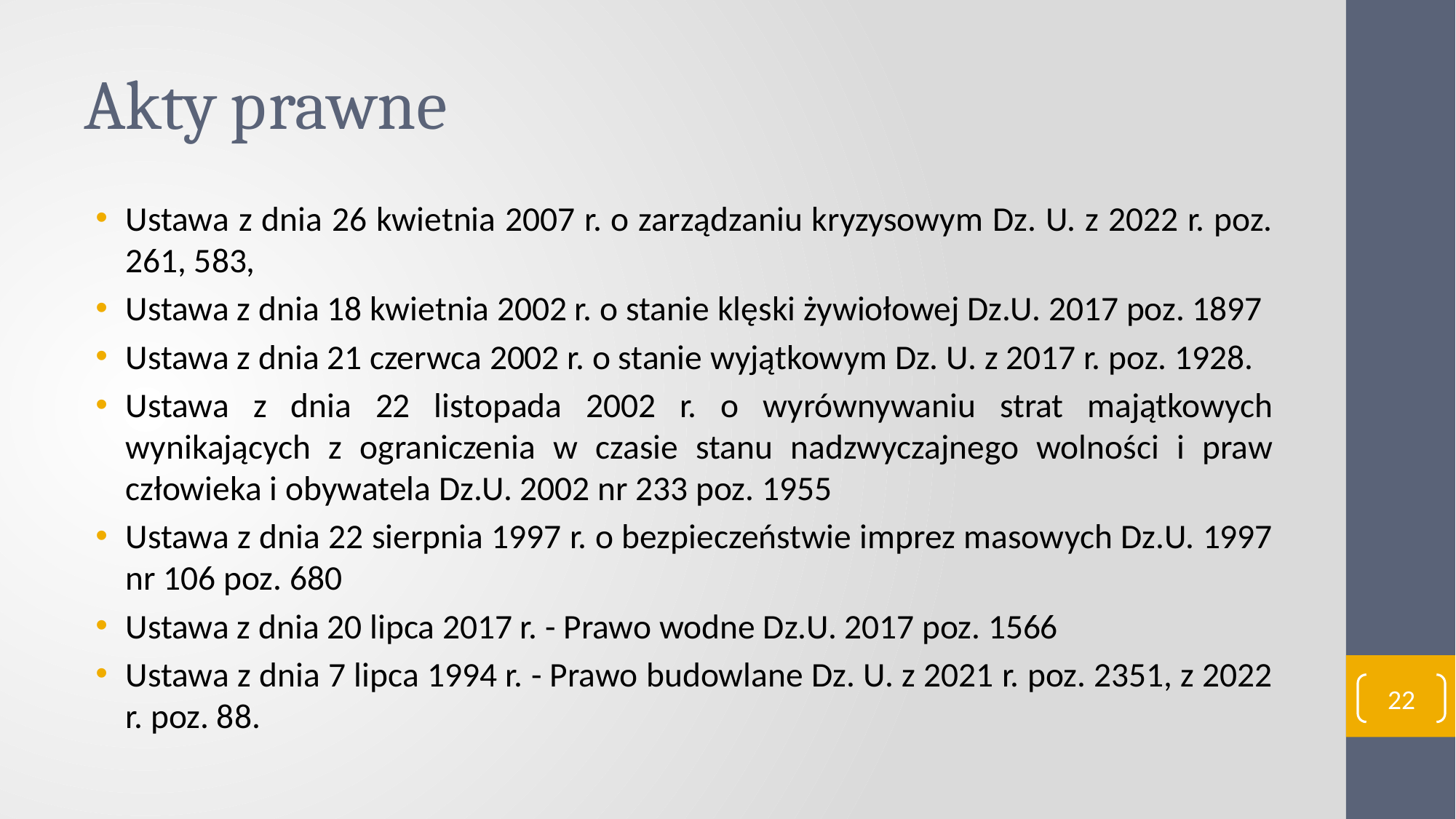

# Akty prawne
Ustawa z dnia 26 kwietnia 2007 r. o zarządzaniu kryzysowym Dz. U. z 2022 r. poz. 261, 583,
Ustawa z dnia 18 kwietnia 2002 r. o stanie klęski żywiołowej Dz.U. 2017 poz. 1897
Ustawa z dnia 21 czerwca 2002 r. o stanie wyjątkowym Dz. U. z 2017 r. poz. 1928.
Ustawa z dnia 22 listopada 2002 r. o wyrównywaniu strat majątkowych wynikających z ograniczenia w czasie stanu nadzwyczajnego wolności i praw człowieka i obywatela Dz.U. 2002 nr 233 poz. 1955
Ustawa z dnia 22 sierpnia 1997 r. o bezpieczeństwie imprez masowych Dz.U. 1997 nr 106 poz. 680
Ustawa z dnia 20 lipca 2017 r. - Prawo wodne Dz.U. 2017 poz. 1566
Ustawa z dnia 7 lipca 1994 r. - Prawo budowlane Dz. U. z 2021 r. poz. 2351, z 2022 r. poz. 88.

22